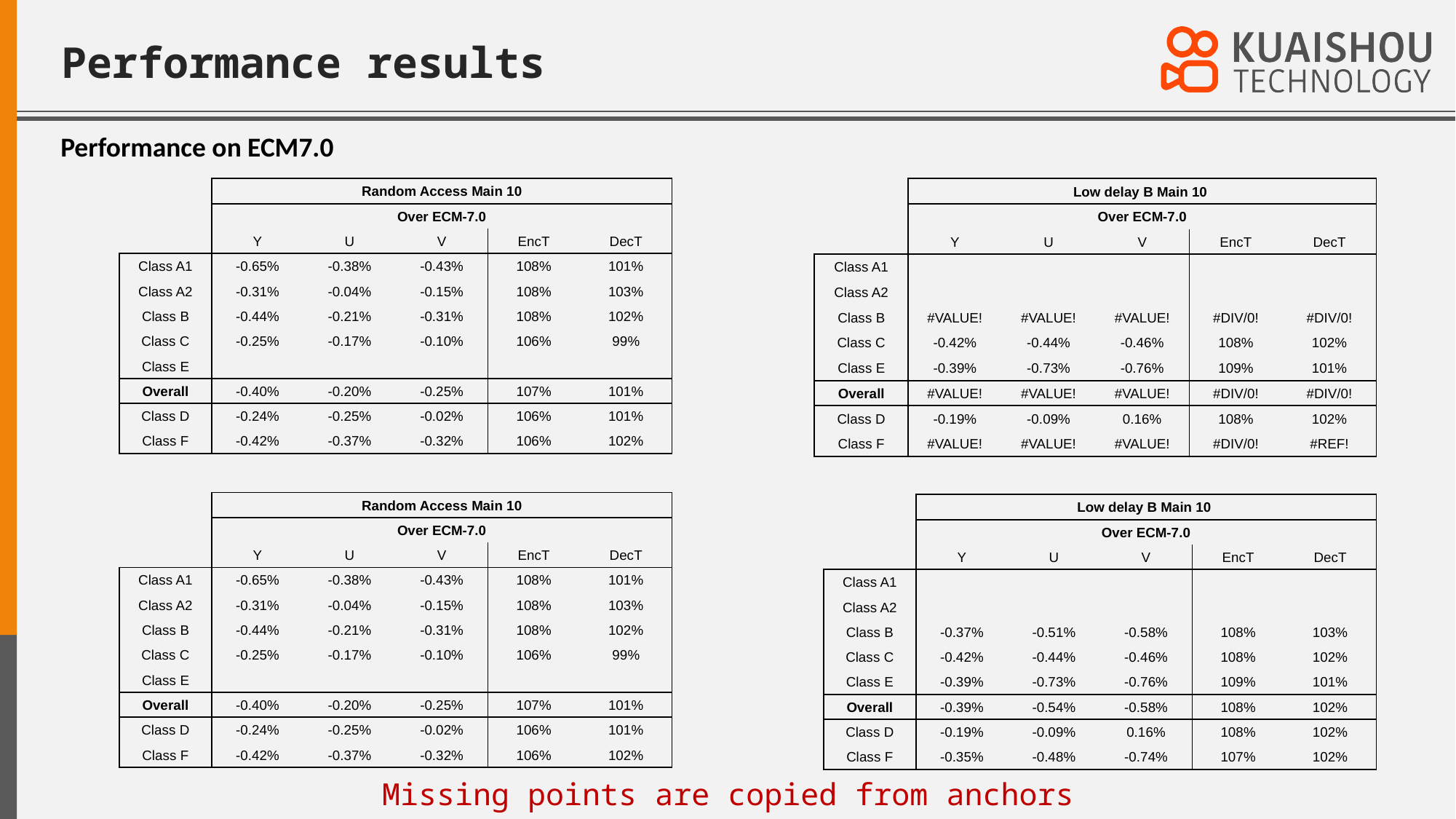

# Performance results
Performance on ECM7.0
|  | Random Access Main 10 |  |  |  |  |
| --- | --- | --- | --- | --- | --- |
|  | Over ECM-7.0 |  |  |  |  |
|  | Y | U | V | EncT | DecT |
| Class A1 | -0.65% | -0.38% | -0.43% | 108% | 101% |
| Class A2 | -0.31% | -0.04% | -0.15% | 108% | 103% |
| Class B | -0.44% | -0.21% | -0.31% | 108% | 102% |
| Class C | -0.25% | -0.17% | -0.10% | 106% | 99% |
| Class E |  |  |  |  |  |
| Overall | -0.40% | -0.20% | -0.25% | 107% | 101% |
| Class D | -0.24% | -0.25% | -0.02% | 106% | 101% |
| Class F | -0.42% | -0.37% | -0.32% | 106% | 102% |
|  | Low delay B Main 10 |  |  |  |  |
| --- | --- | --- | --- | --- | --- |
|  | Over ECM-7.0 |  |  |  |  |
|  | Y | U | V | EncT | DecT |
| Class A1 |  |  |  |  |  |
| Class A2 |  |  |  |  |  |
| Class B | #VALUE! | #VALUE! | #VALUE! | #DIV/0! | #DIV/0! |
| Class C | -0.42% | -0.44% | -0.46% | 108% | 102% |
| Class E | -0.39% | -0.73% | -0.76% | 109% | 101% |
| Overall | #VALUE! | #VALUE! | #VALUE! | #DIV/0! | #DIV/0! |
| Class D | -0.19% | -0.09% | 0.16% | 108% | 102% |
| Class F | #VALUE! | #VALUE! | #VALUE! | #DIV/0! | #REF! |
|  | Random Access Main 10 |  |  |  |  |
| --- | --- | --- | --- | --- | --- |
|  | Over ECM-7.0 |  |  |  |  |
|  | Y | U | V | EncT | DecT |
| Class A1 | -0.65% | -0.38% | -0.43% | 108% | 101% |
| Class A2 | -0.31% | -0.04% | -0.15% | 108% | 103% |
| Class B | -0.44% | -0.21% | -0.31% | 108% | 102% |
| Class C | -0.25% | -0.17% | -0.10% | 106% | 99% |
| Class E |  |  |  |  |  |
| Overall | -0.40% | -0.20% | -0.25% | 107% | 101% |
| Class D | -0.24% | -0.25% | -0.02% | 106% | 101% |
| Class F | -0.42% | -0.37% | -0.32% | 106% | 102% |
|  | Low delay B Main 10 |  |  |  |  |
| --- | --- | --- | --- | --- | --- |
|  | Over ECM-7.0 |  |  |  |  |
|  | Y | U | V | EncT | DecT |
| Class A1 |  |  |  |  |  |
| Class A2 |  |  |  |  |  |
| Class B | -0.37% | -0.51% | -0.58% | 108% | 103% |
| Class C | -0.42% | -0.44% | -0.46% | 108% | 102% |
| Class E | -0.39% | -0.73% | -0.76% | 109% | 101% |
| Overall | -0.39% | -0.54% | -0.58% | 108% | 102% |
| Class D | -0.19% | -0.09% | 0.16% | 108% | 102% |
| Class F | -0.35% | -0.48% | -0.74% | 107% | 102% |
Missing points are copied from anchors